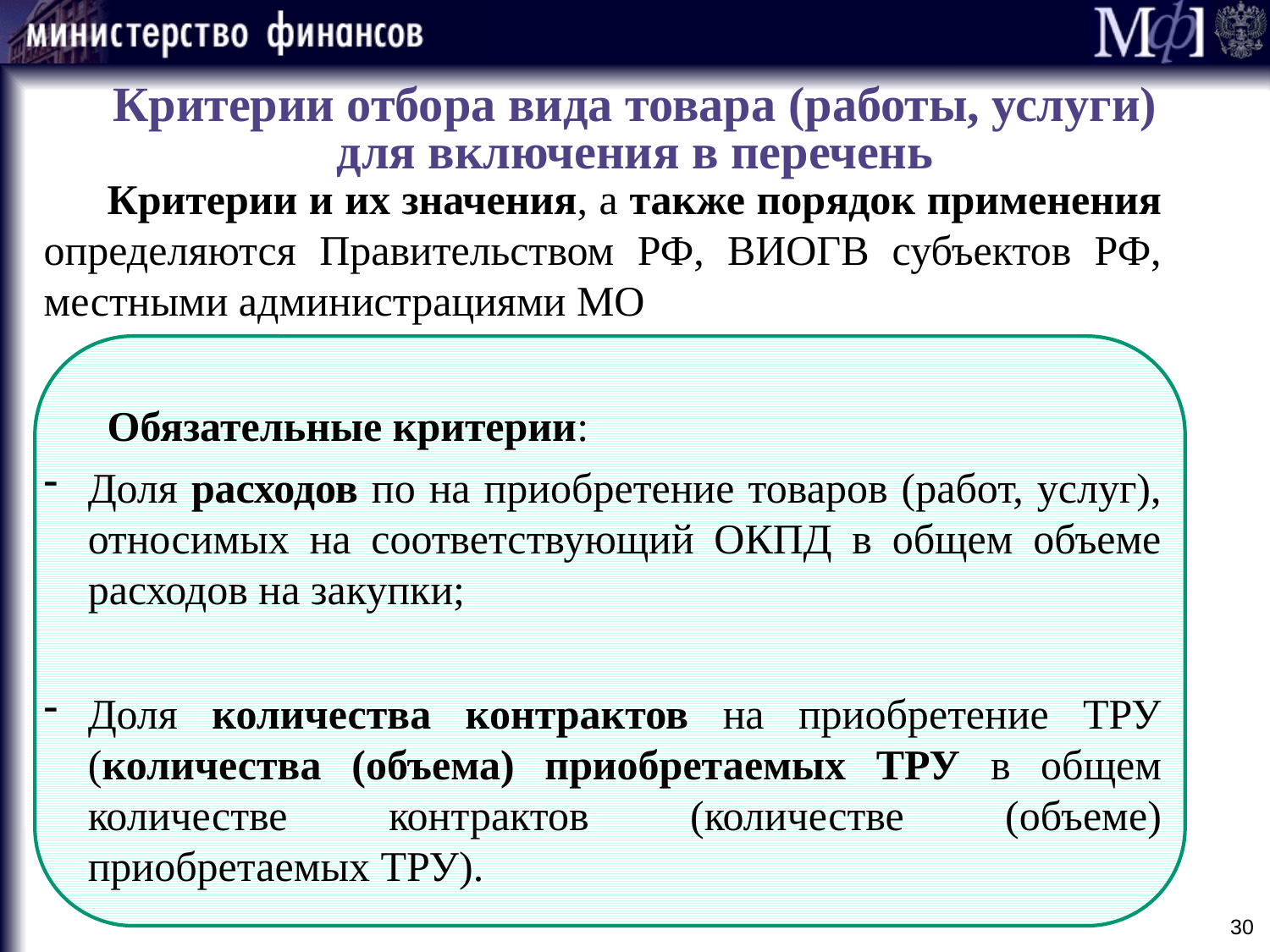

# Критерии отбора вида товара (работы, услуги) для включения в перечень
Критерии и их значения, а также порядок применения определяются Правительством РФ, ВИОГВ субъектов РФ, местными администрациями МО

Обязательные критерии:
Доля расходов по на приобретение товаров (работ, услуг), относимых на соответствующий ОКПД в общем объеме расходов на закупки;

Доля количества контрактов на приобретение ТРУ (количества (объема) приобретаемых ТРУ в общем количестве контрактов (количестве (объеме) приобретаемых ТРУ).

30